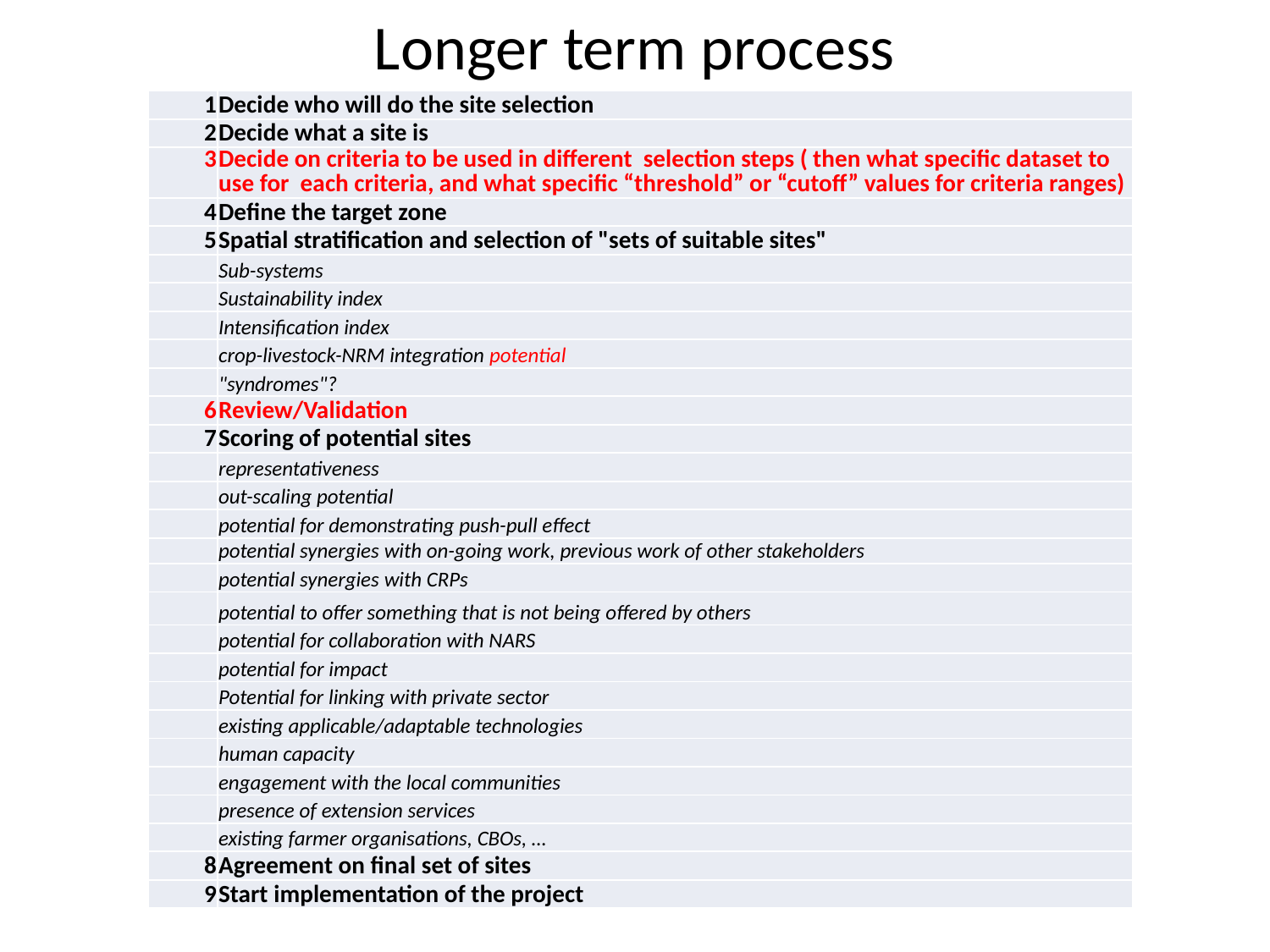

# Longer term process
| 1 | Decide who will do the site selection |
| --- | --- |
| 2 | Decide what a site is |
| 3 | Decide on criteria to be used in different selection steps ( then what specific dataset to use for each criteria, and what specific “threshold” or “cutoff” values for criteria ranges) |
| 4 | Define the target zone |
| 5 | Spatial stratification and selection of "sets of suitable sites" |
|  | Sub-systems |
|  | Sustainability index |
|  | Intensification index |
|  | crop-livestock-NRM integration potential |
|  | "syndromes"? |
| 6 | Review/Validation |
| 7 | Scoring of potential sites |
|  | representativeness |
|  | out-scaling potential |
|  | potential for demonstrating push-pull effect |
|  | potential synergies with on-going work, previous work of other stakeholders |
|  | potential synergies with CRPs |
|  | potential to offer something that is not being offered by others |
|  | potential for collaboration with NARS |
|  | potential for impact |
|  | Potential for linking with private sector |
|  | existing applicable/adaptable technologies |
|  | human capacity |
|  | engagement with the local communities |
|  | presence of extension services |
|  | existing farmer organisations, CBOs, … |
| 8 | Agreement on final set of sites |
| 9 | Start implementation of the project |